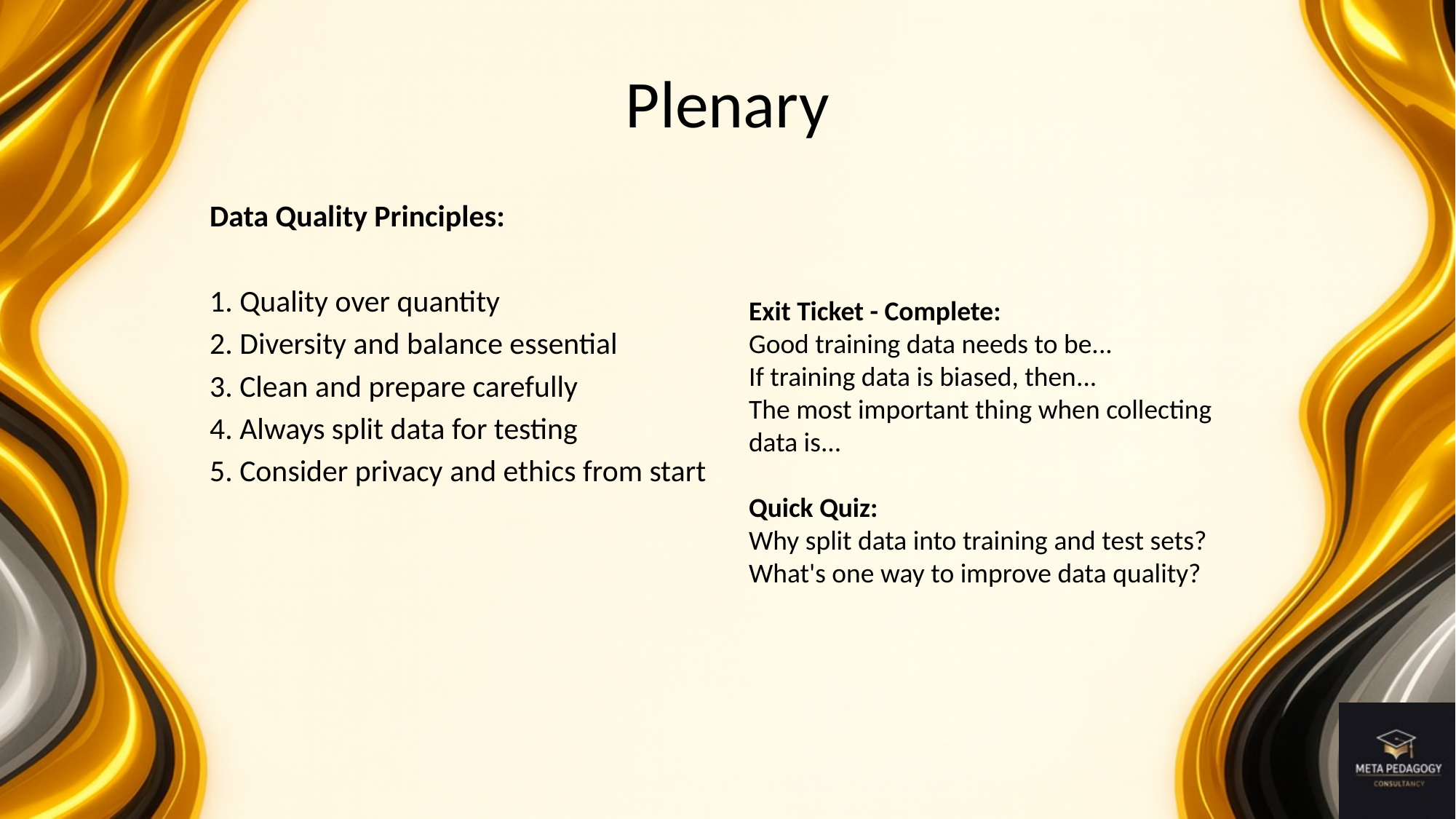

# Plenary
Data Quality Principles:

1. Quality over quantity
2. Diversity and balance essential
3. Clean and prepare carefully
4. Always split data for testing
5. Consider privacy and ethics from start

Exit Ticket - Complete:
Good training data needs to be...
If training data is biased, then...
The most important thing when collecting data is...

Quick Quiz:
Why split data into training and test sets?
What's one way to improve data quality?